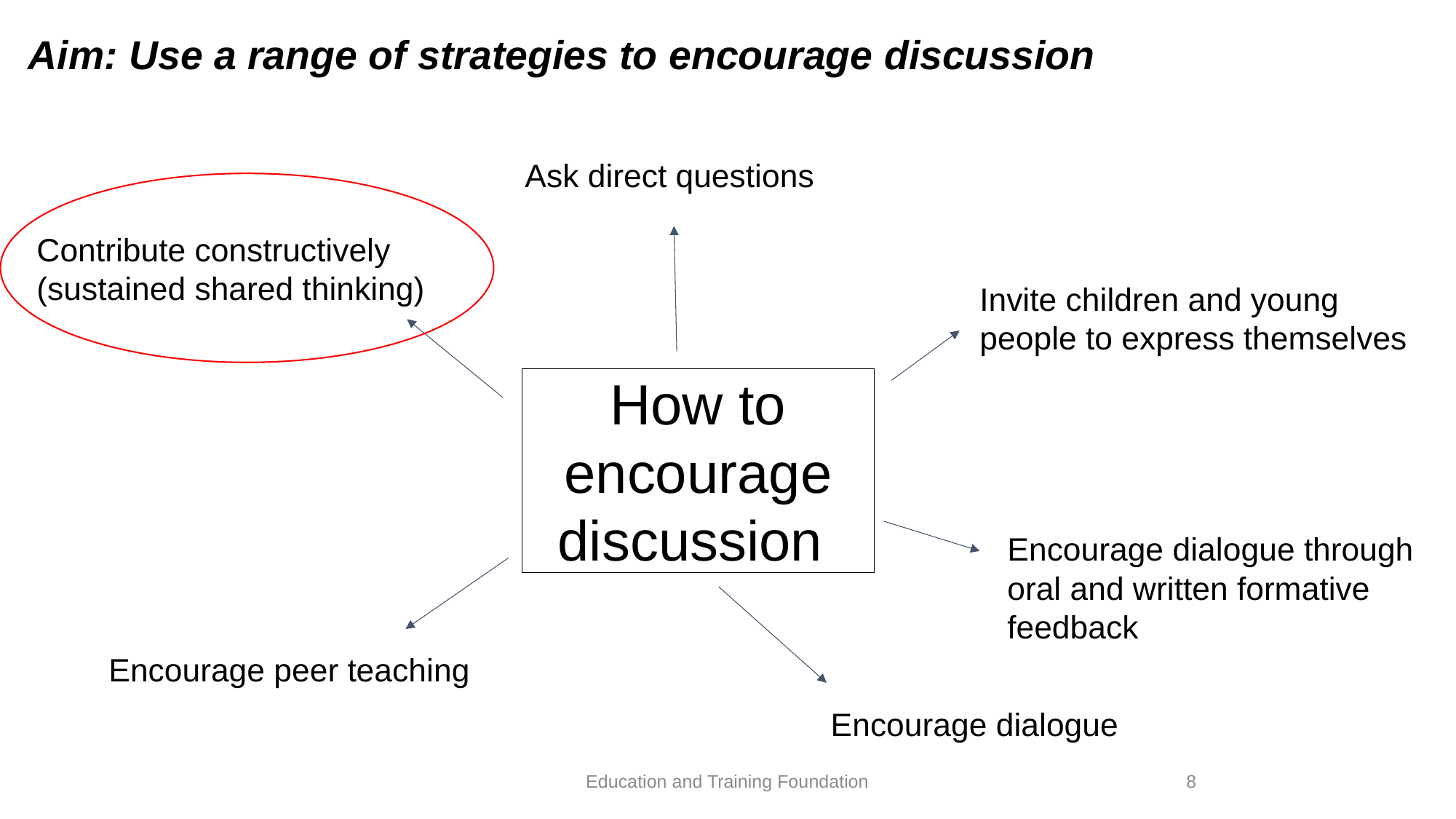

Aim: Use a range of strategies to encourage discussion

Ask direct questions

Contribute constructively
(sustained shared thinking)
Invite children and young people to express themselves
How to encourage discussion
Encourage dialogue through oral and written formative feedback
Encourage peer teaching
Encourage dialogue
Education and Training Foundation
8